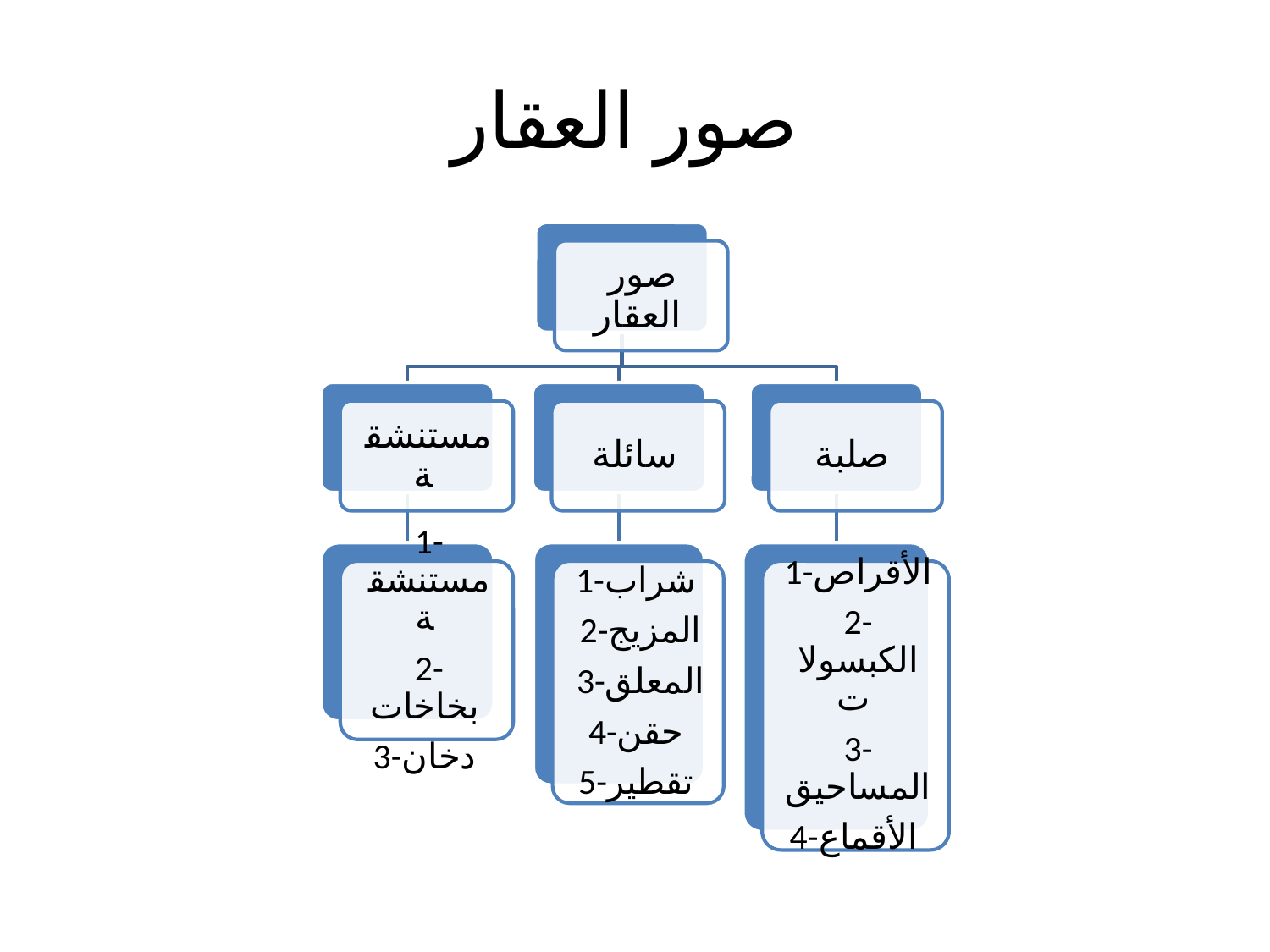

# صور العقار
صور العقار
مستنشقة
1-مستنشقة
2-بخاخات
3-دخان
سائلة
1-شراب
2-المزيج
3-المعلق
4-حقن
5-تقطير
صلبة
1-الأقراص
2-الكبسولات
3-المساحيق
4-الأقماع